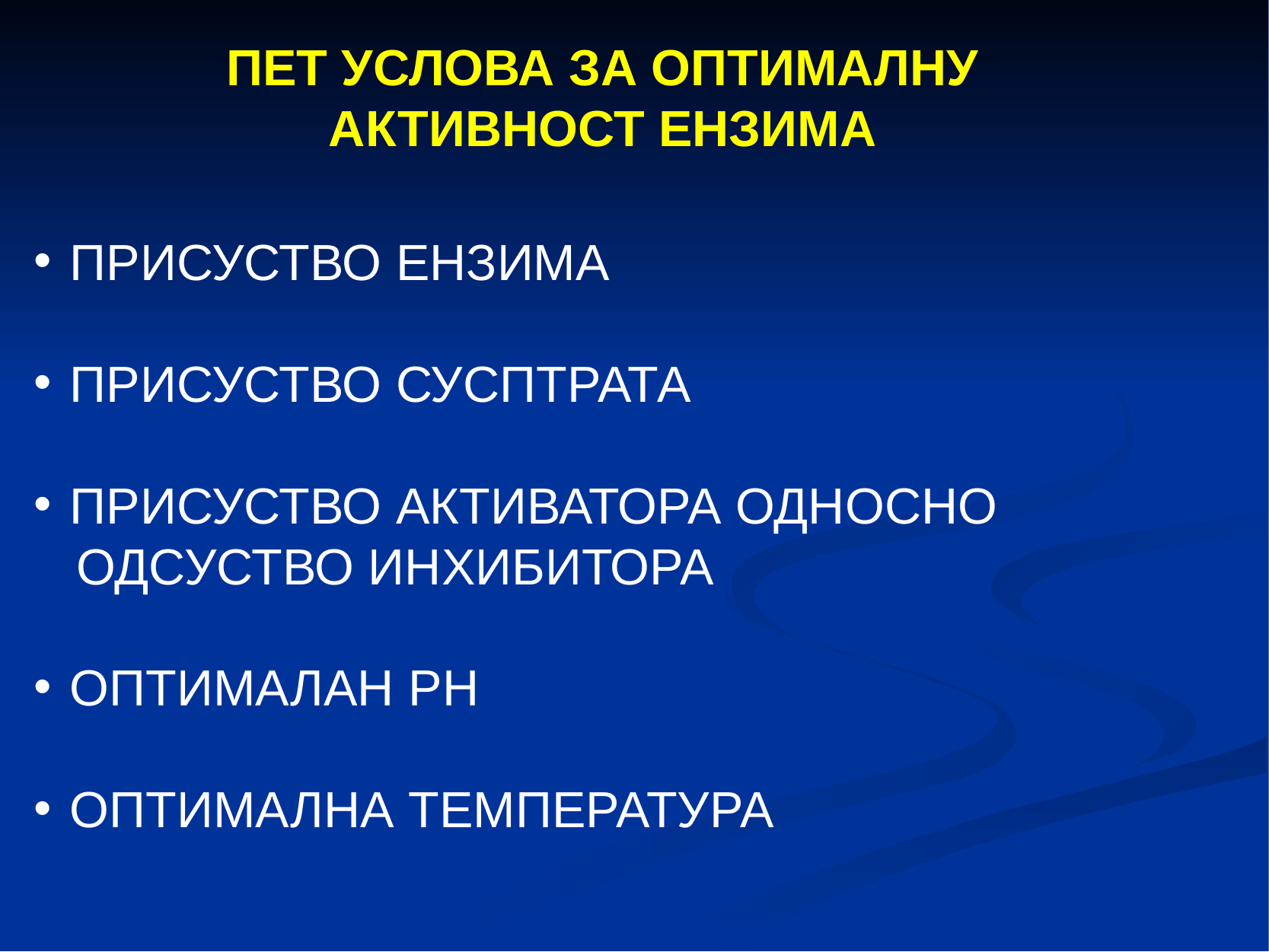

ПЕТ УСЛОВА ЗА ОПТИМАЛНУ
АКТИВНОСТ ЕНЗИМА
ПРИСУСТВО ЕНЗИМА

ПРИСУСТВО СУСПТРАТА

ПРИСУСТВО АКТИВАТОРА ОДНОСНО
   ОДСУСТВО ИНХИБИТОРА

ОПТИМАЛАН РН

ОПТИМАЛНА ТЕМПЕРАТУРА